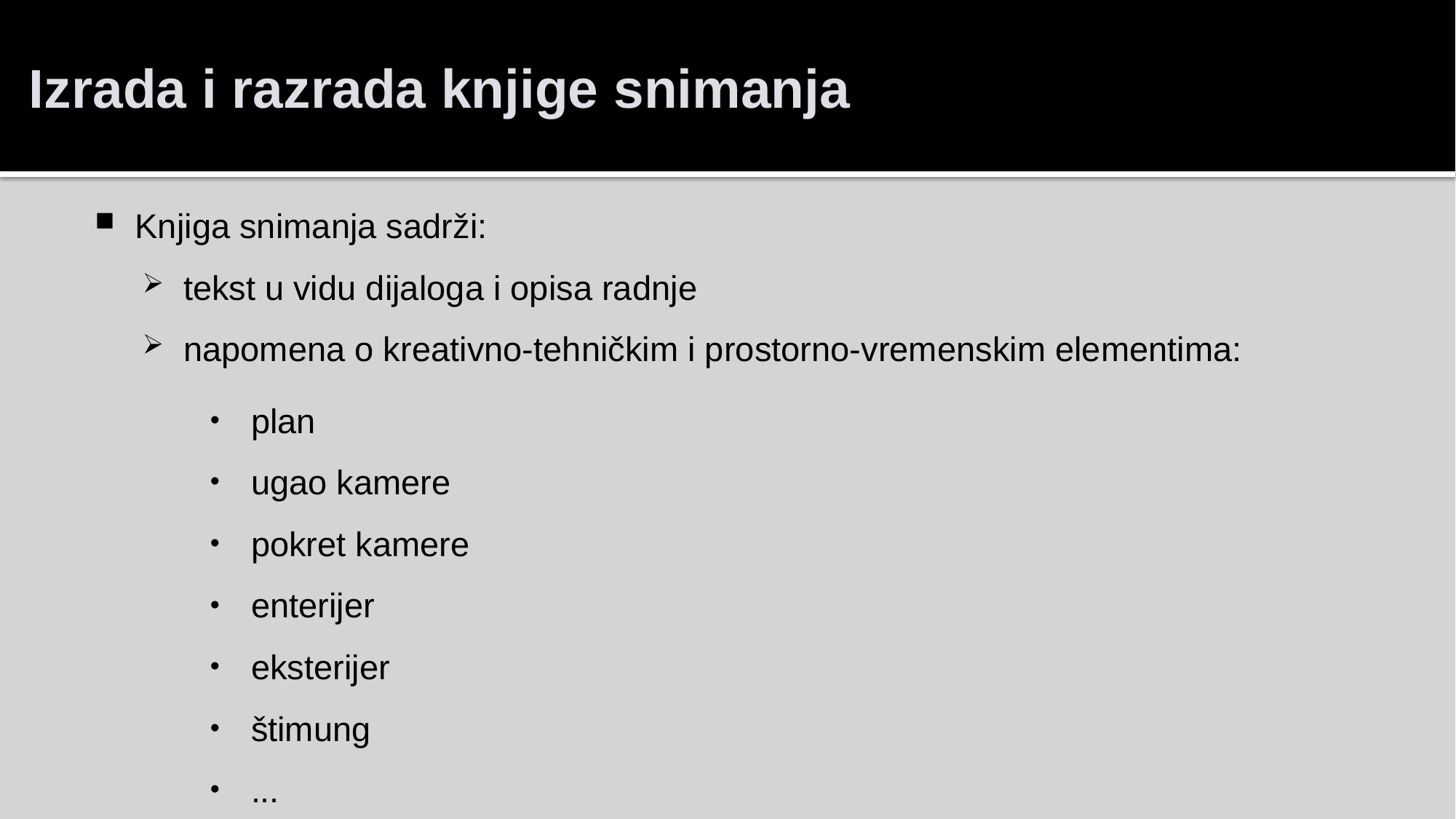

Izrada i razrada knjige snimanja

Knjiga snimanja sadrži:

tekst u vidu dijaloga i opisa radnje

napomena o kreativno-tehničkim i prostorno-vremenskim elementima:

plan
ugao kamere
pokret kamere
enterijer
eksterijer
štimung
...